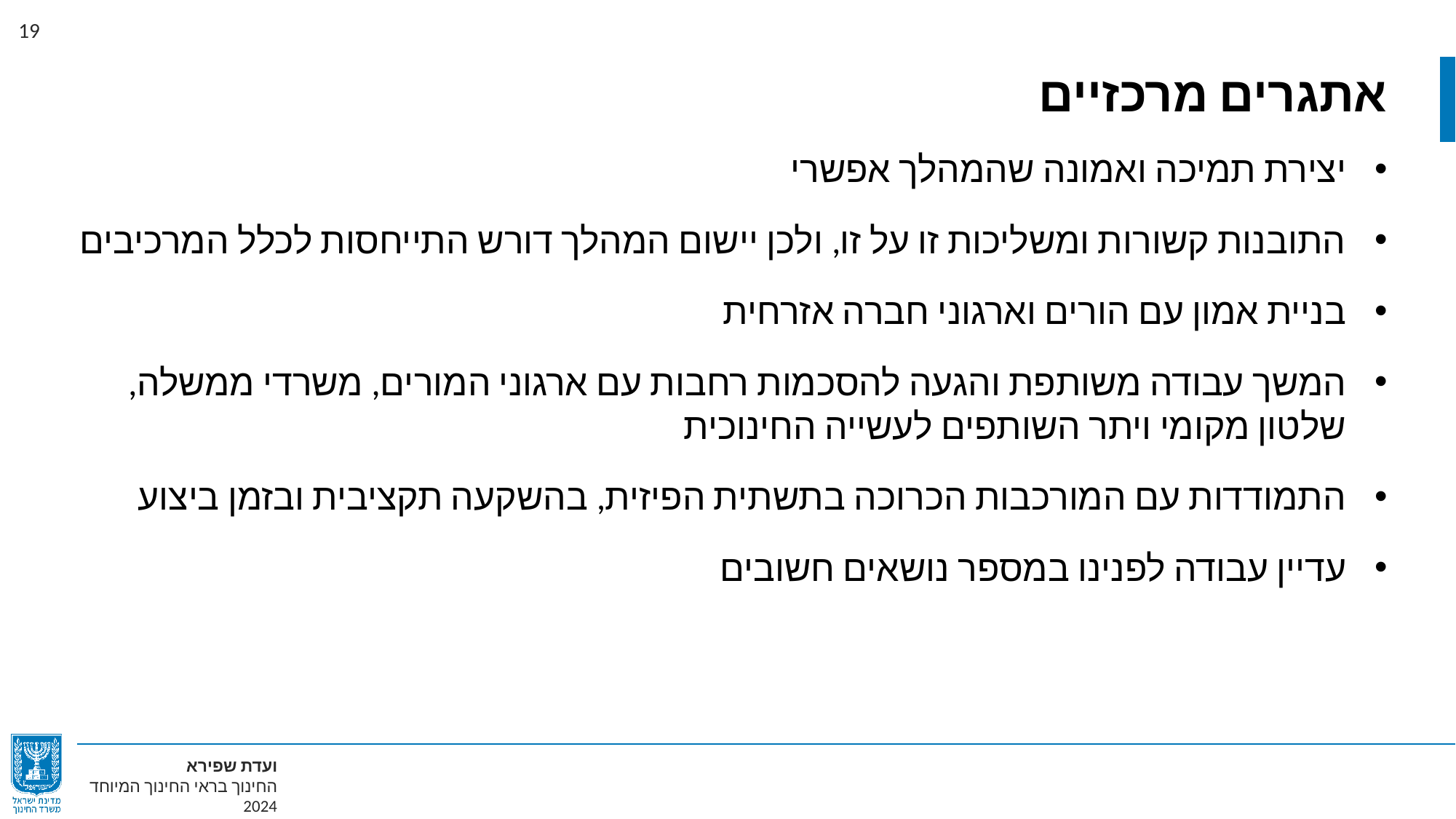

אתגרים מרכזיים
יצירת תמיכה ואמונה שהמהלך אפשרי
התובנות קשורות ומשליכות זו על זו, ולכן יישום המהלך דורש התייחסות לכלל המרכיבים
בניית אמון עם הורים וארגוני חברה אזרחית
המשך עבודה משותפת והגעה להסכמות רחבות עם ארגוני המורים, משרדי ממשלה, שלטון מקומי ויתר השותפים לעשייה החינוכית
התמודדות עם המורכבות הכרוכה בתשתית הפיזית, בהשקעה תקציבית ובזמן ביצוע
עדיין עבודה לפנינו במספר נושאים חשובים